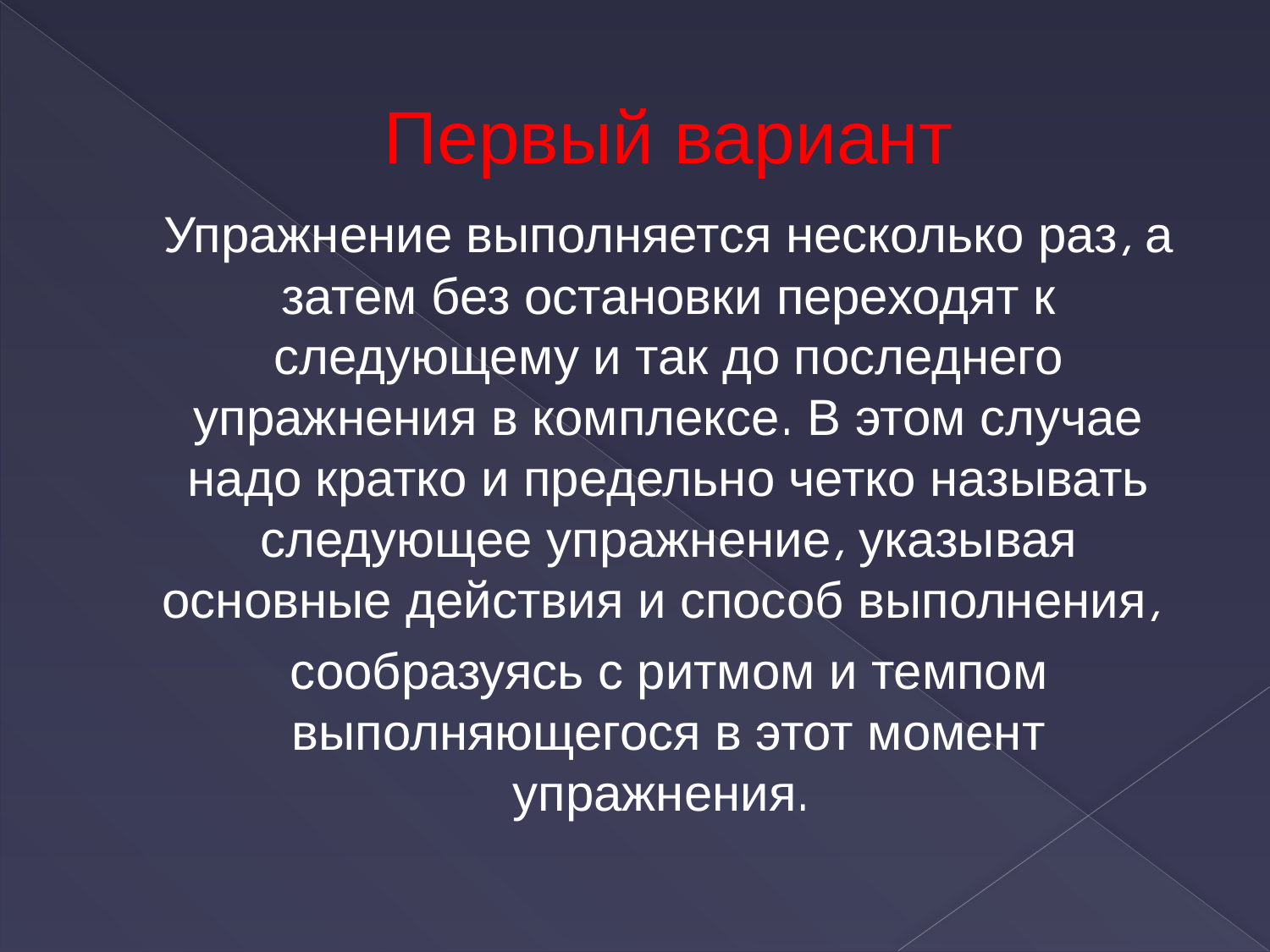

# Первый вариант
    Упражнение выполняется несколько раз, а затем без остановки переходят к следующему и так до последнего упражнения в комплексе. В этом случае надо кратко и предельно четко называть следующее упражнение, указывая основные действия и способ выполнения,
    сообразуясь с ритмом и темпом выполняющегося в этот момент упражнения.